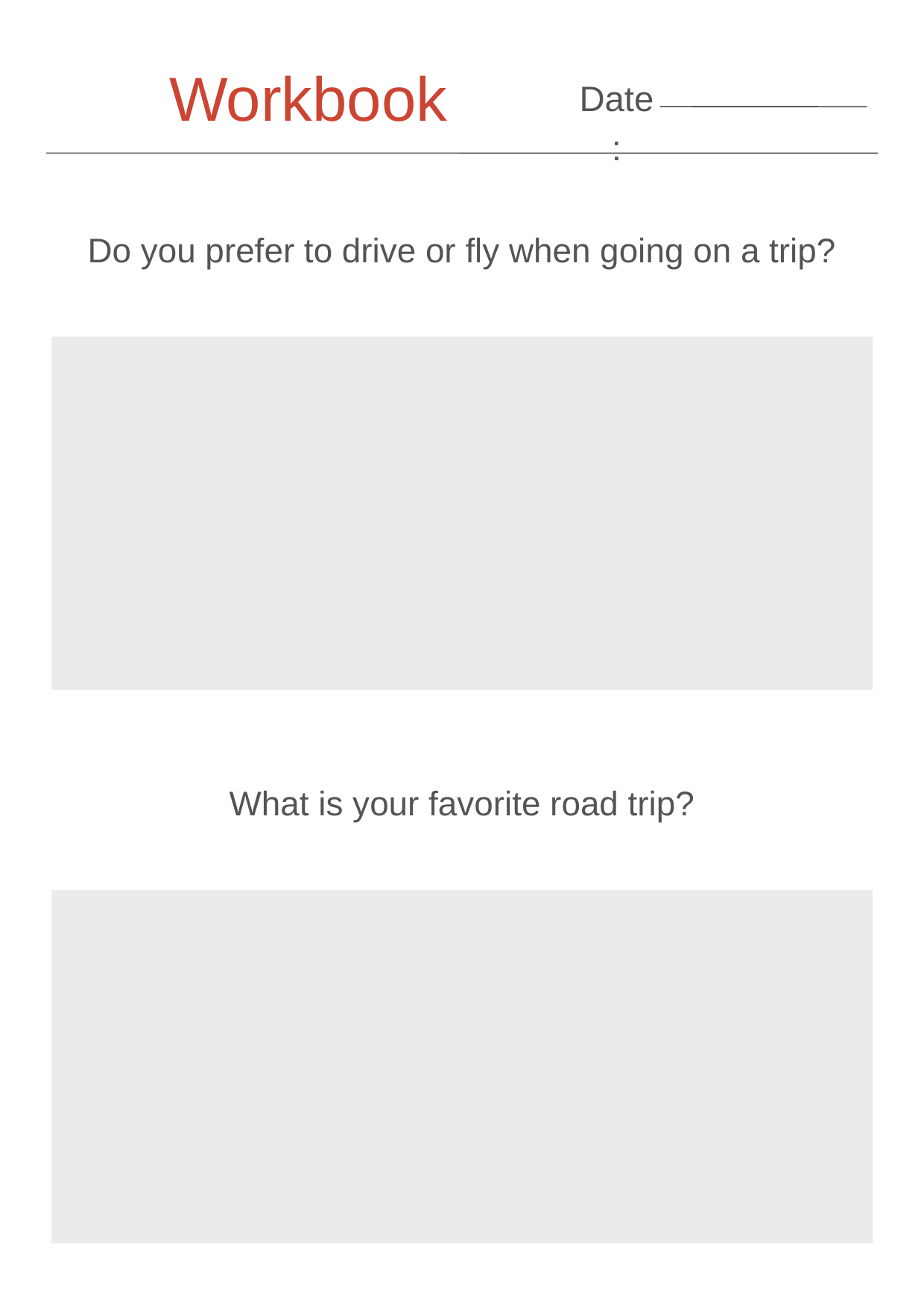

Workbook
Date:

Do you prefer to drive or fly when going on a trip?

What is your favorite road trip?